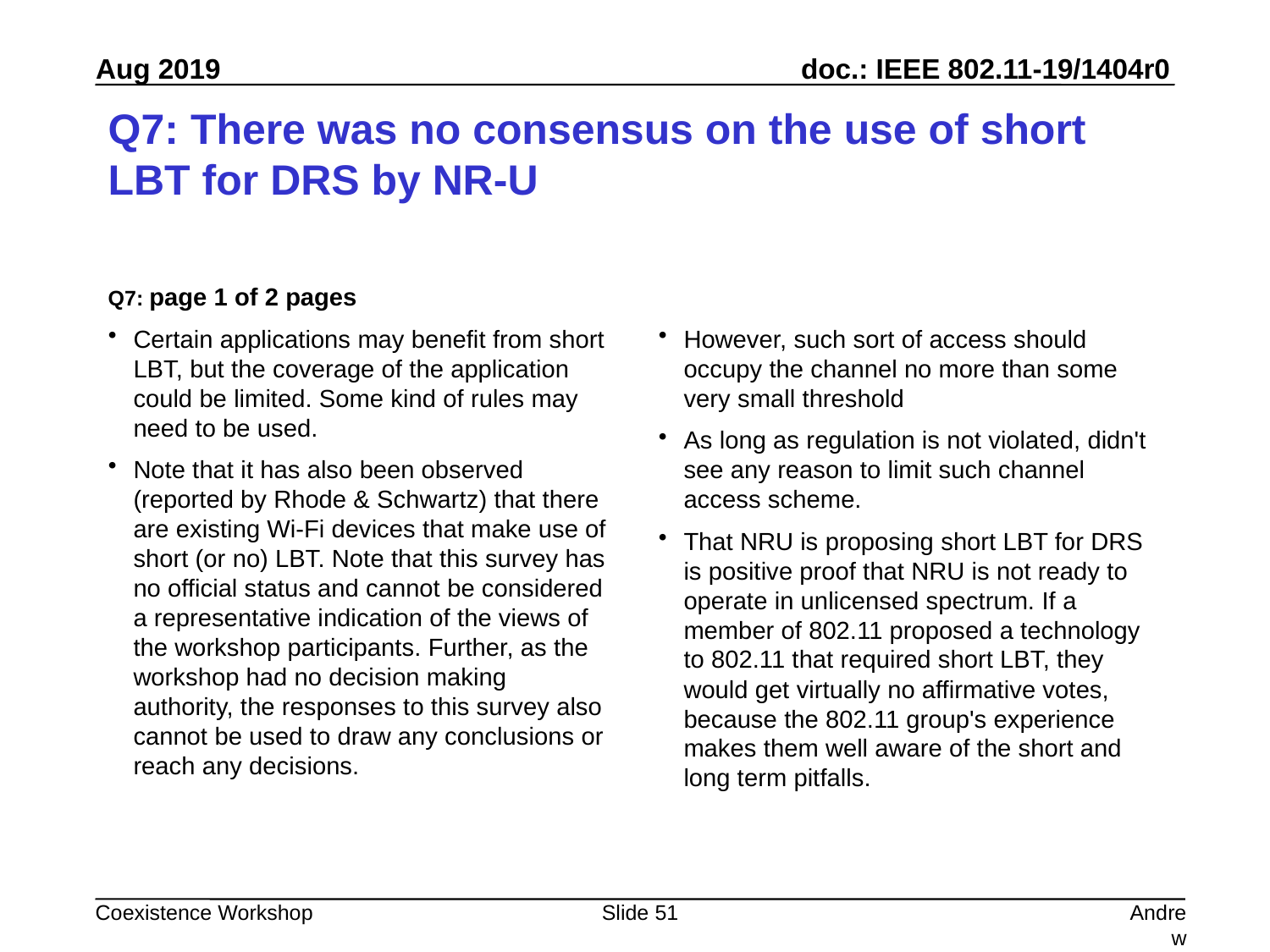

# Q7: There was no consensus on the use of short  LBT for DRS by NR-U
Q7: page 1 of 2 pages
Certain applications may benefit from short LBT, but the coverage of the application could be limited. Some kind of rules may need to be used.
Note that it has also been observed (reported by Rhode & Schwartz) that there are existing Wi-Fi devices that make use of short (or no) LBT. Note that this survey has no official status and cannot be considered a representative indication of the views of the workshop participants. Further, as the workshop had no decision making authority, the responses to this survey also cannot be used to draw any conclusions or reach any decisions.

However, such sort of access should occupy the channel no more than some very small threshold
As long as regulation is not violated, didn't see any reason to limit such channel access scheme.
That NRU is proposing short LBT for DRS is positive proof that NRU is not ready to operate in unlicensed spectrum. If a member of 802.11 proposed a technology to 802.11 that required short LBT, they would get virtually no affirmative votes, because the 802.11 group's experience makes them well aware of the short and long term pitfalls.

Slide 51
Andrew Myles, Cisco